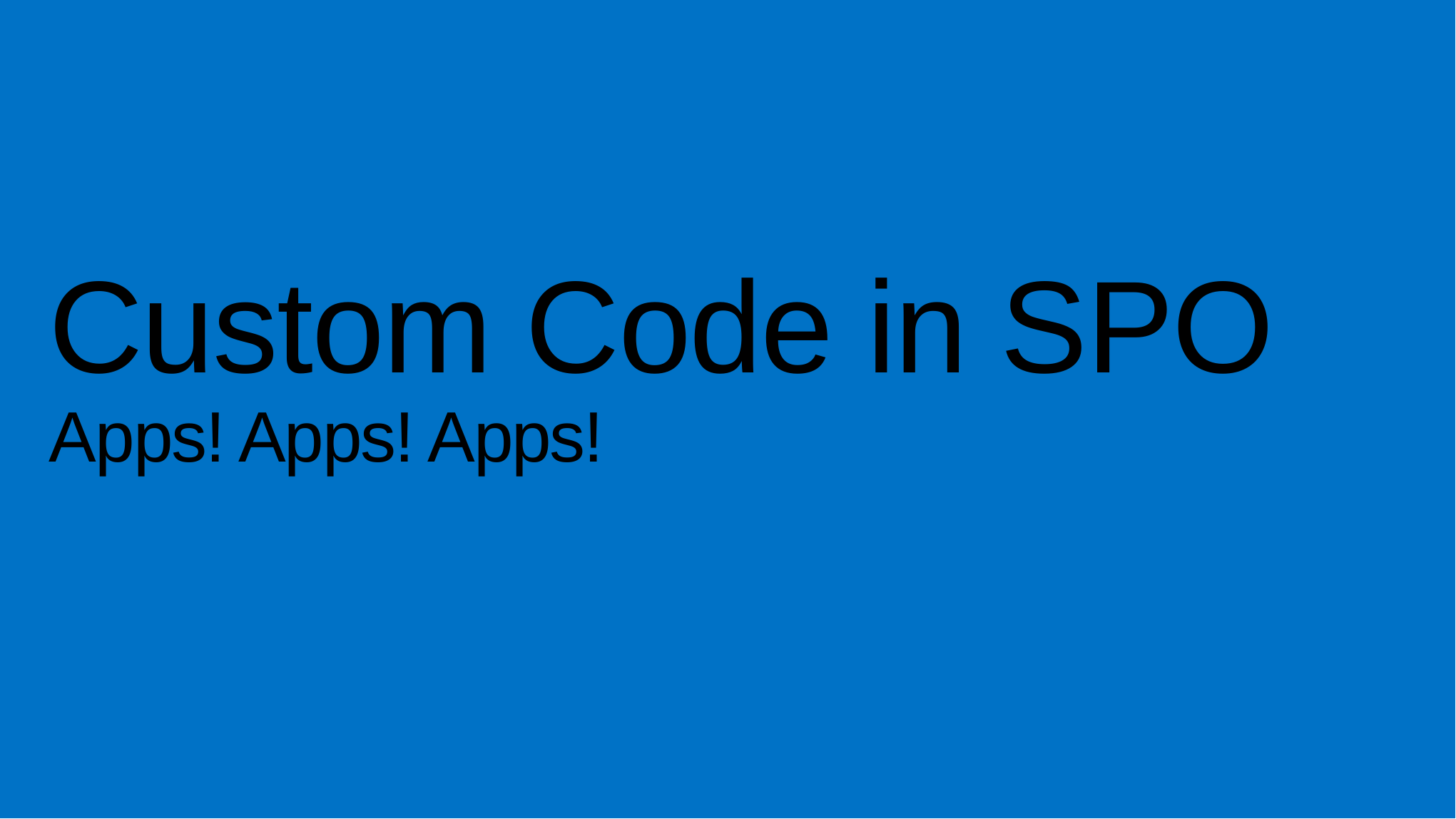

# Custom Code in SPO Apps! Apps! Apps!